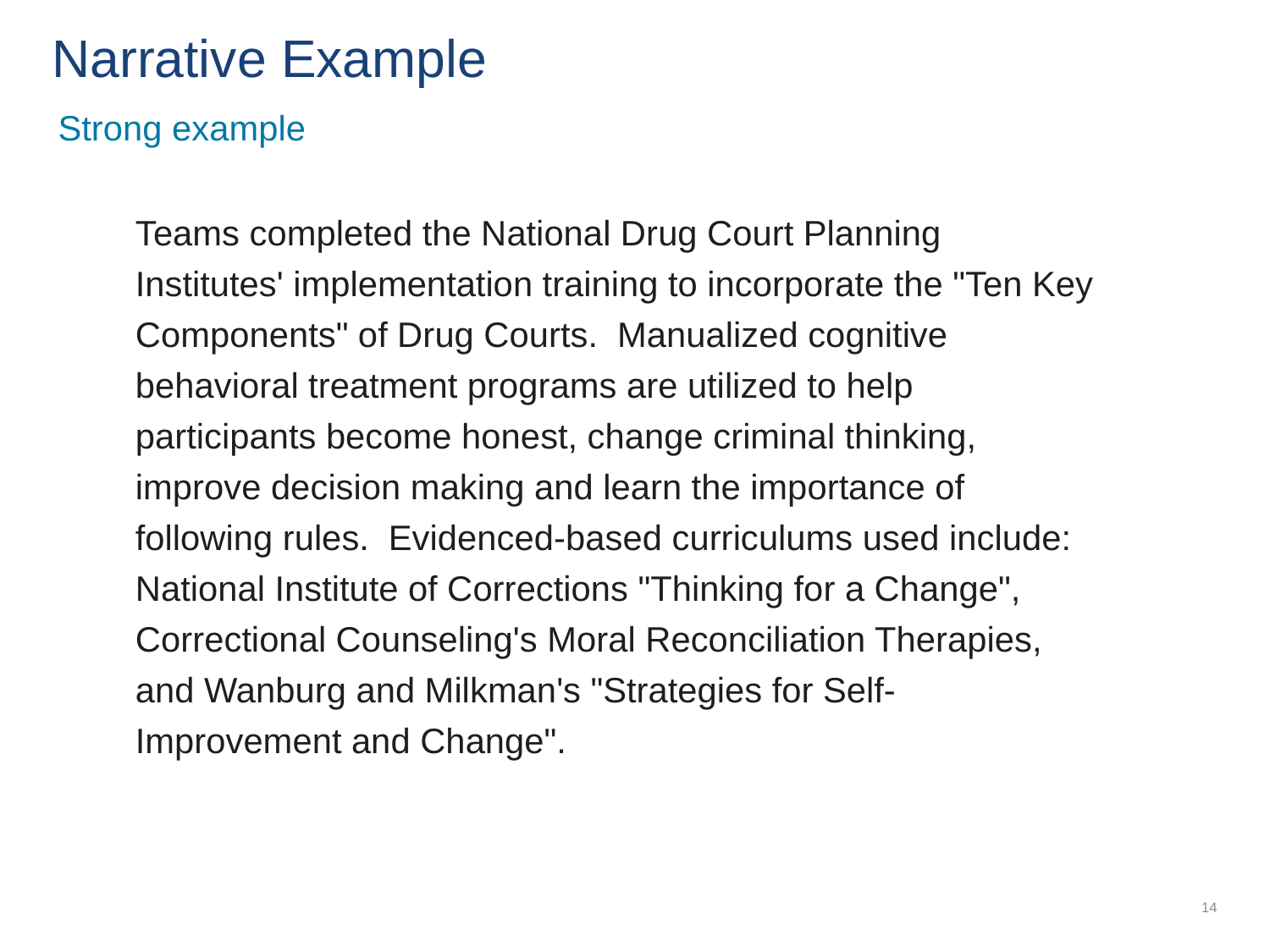

# Narrative Example
Strong example

Teams completed the National Drug Court Planning Institutes' implementation training to incorporate the "Ten Key Components" of Drug Courts.  Manualized cognitive behavioral treatment programs are utilized to help participants become honest, change criminal thinking, improve decision making and learn the importance of following rules.  Evidenced-based curriculums used include: National Institute of Corrections "Thinking for a Change", Correctional Counseling's Moral Reconciliation Therapies, and Wanburg and Milkman's "Strategies for Self-Improvement and Change".
14